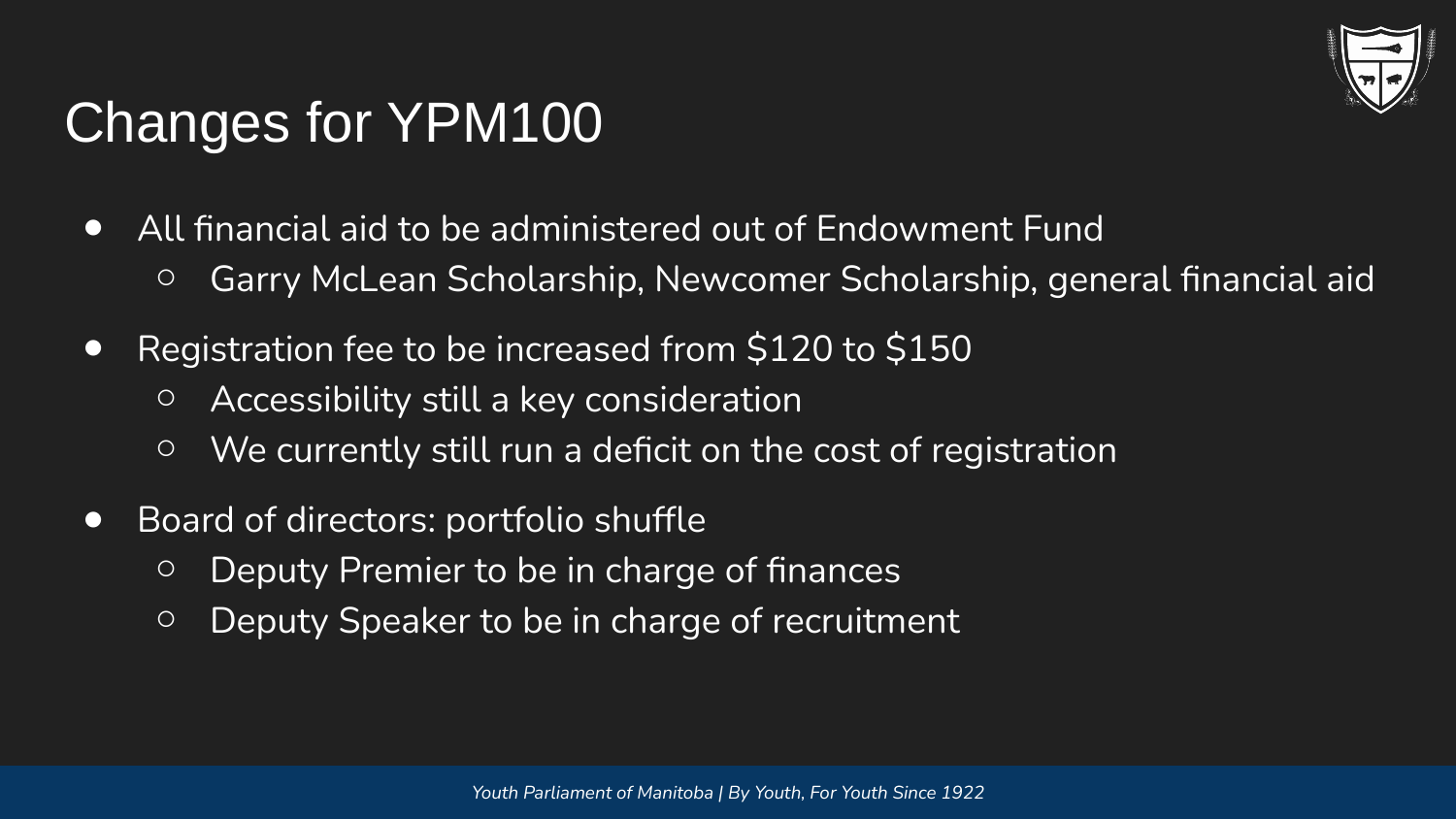

# Changes for YPM100
All financial aid to be administered out of Endowment Fund
Garry McLean Scholarship, Newcomer Scholarship, general financial aid
Registration fee to be increased from $120 to $150
Accessibility still a key consideration
We currently still run a deficit on the cost of registration
Board of directors: portfolio shuffle
Deputy Premier to be in charge of finances
Deputy Speaker to be in charge of recruitment